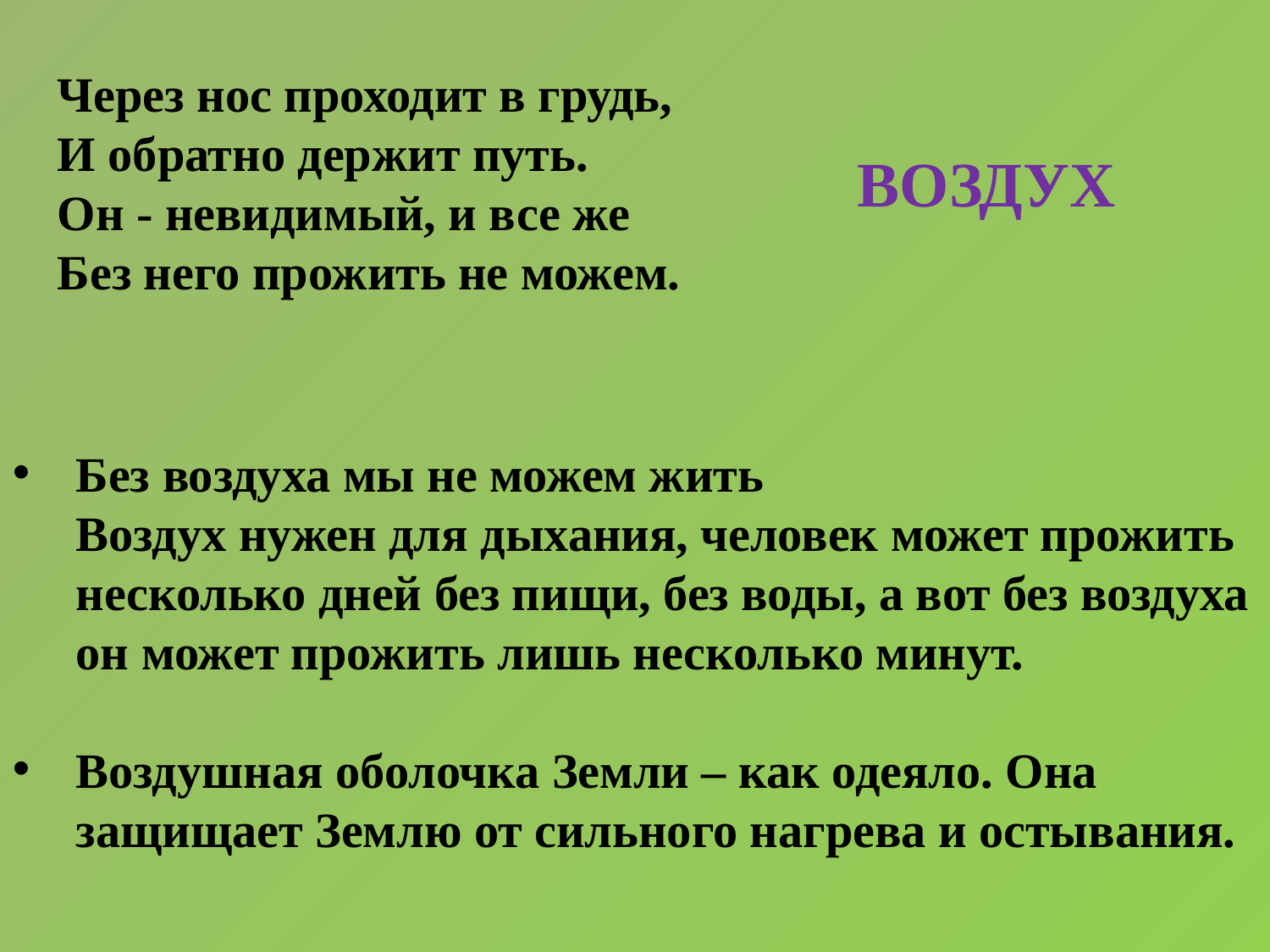

Через нос проходит в грудь,
И обратно держит путь.
Он - невидимый, и все же
Без него прожить не можем.
ВОЗДУХ
Без воздуха мы не можем жить
Воздух нужен для дыхания, человек может прожить несколько дней без пищи, без воды, а вот без воздуха он может прожить лишь несколько минут.

Воздушная оболочка Земли – как одеяло. Она защищает Землю от сильного нагрева и остывания.